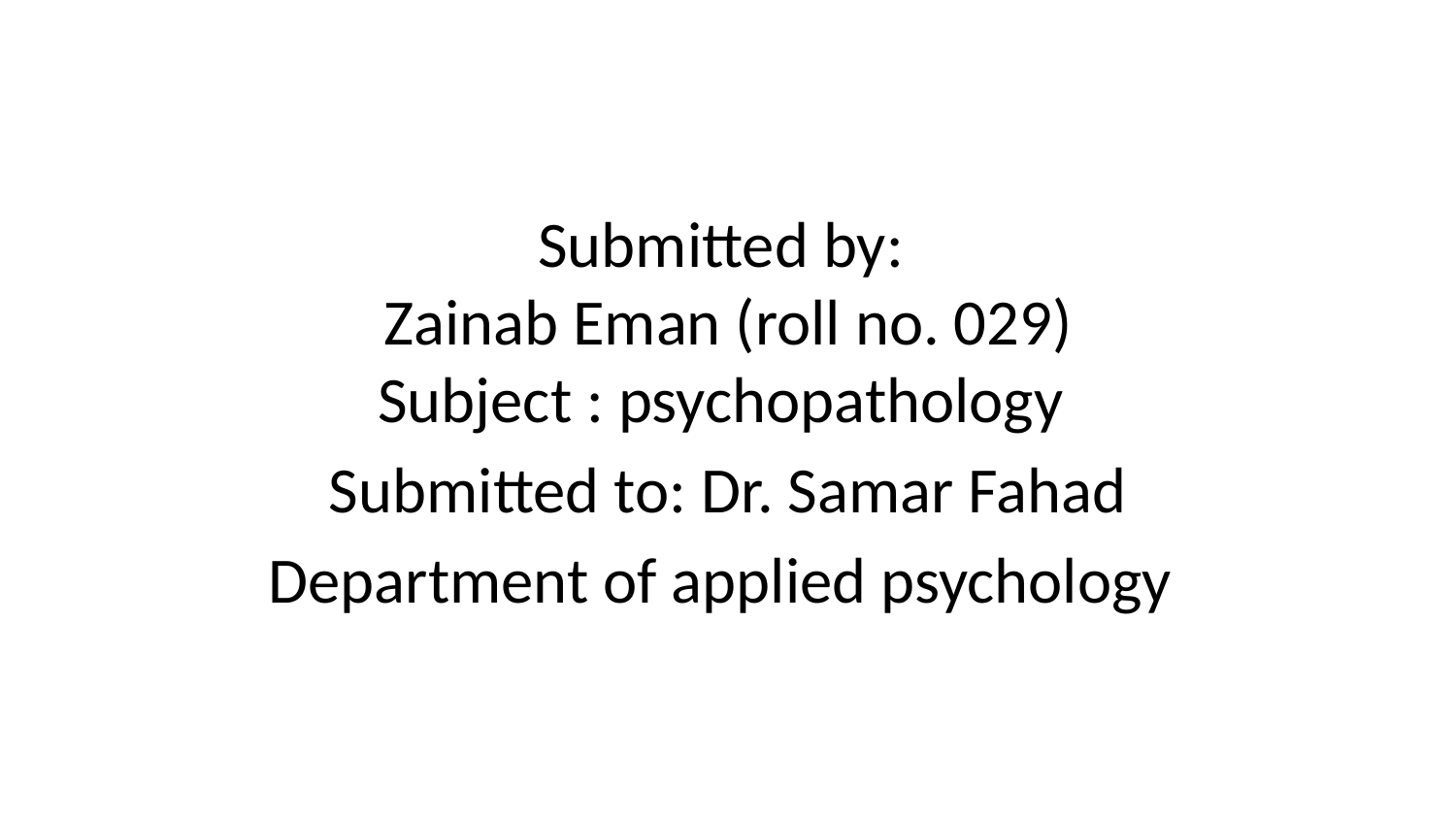

# Submitted by:
Zainab Eman (roll no. 029)
Subject : psychopathology
Submitted to: Dr. Samar Fahad
Department of applied psychology